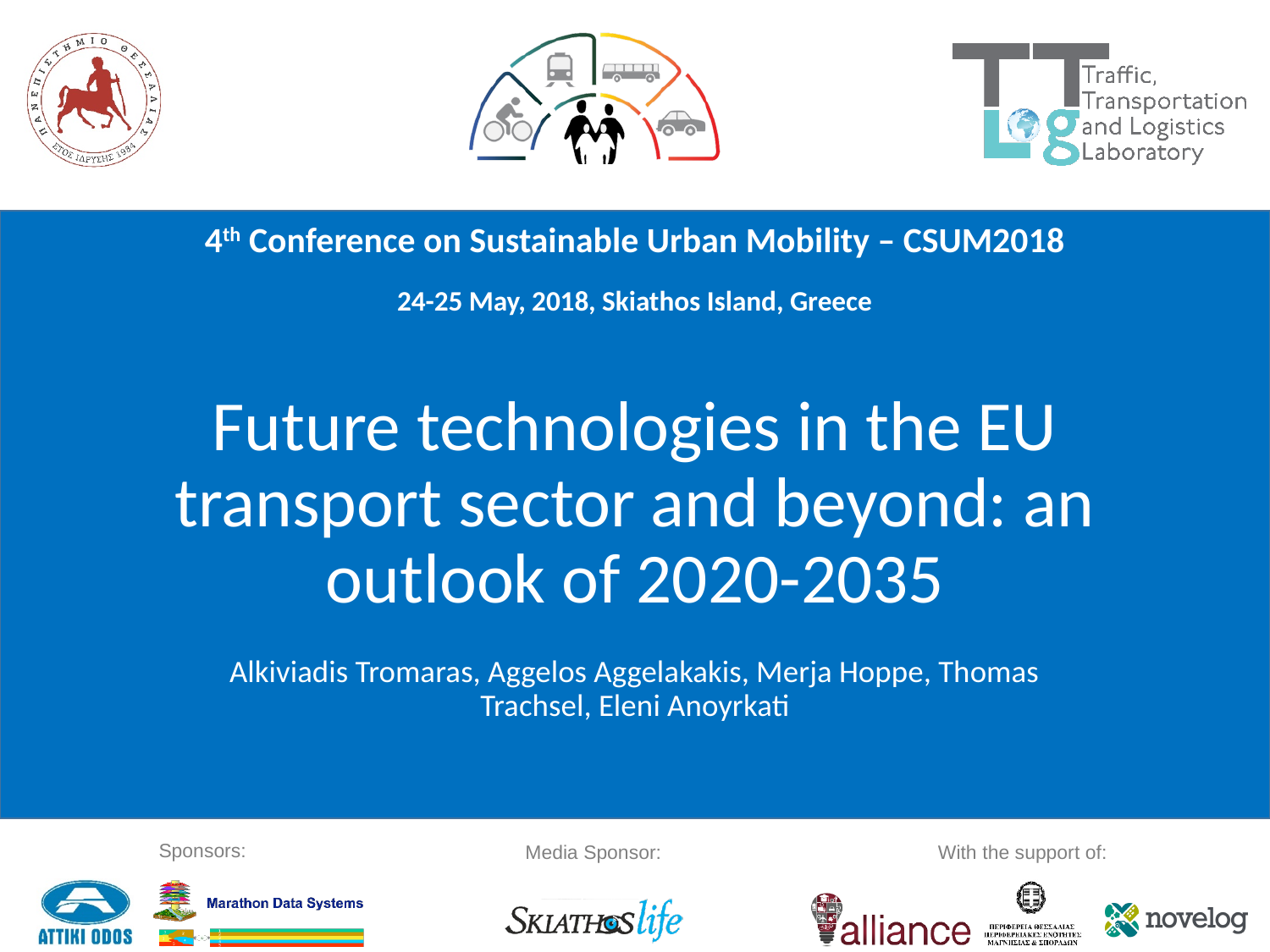

# Future technologies in the EU transport sector and beyond: an outlook of 2020-2035
Alkiviadis Tromaras, Aggelos Aggelakakis, Merja Hoppe, Thomas Trachsel, Eleni Anoyrkati